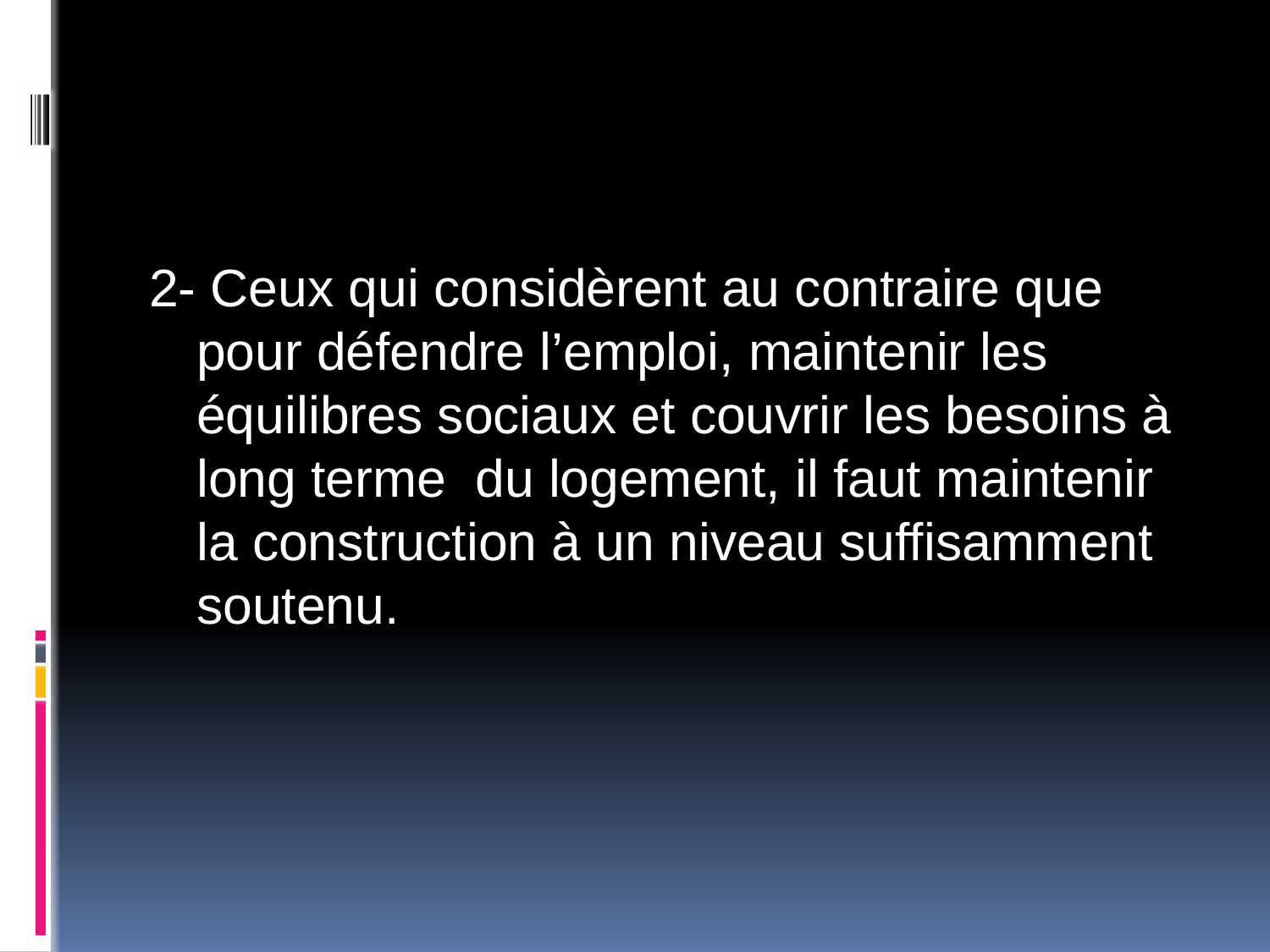

#
2- Ceux qui considèrent au contraire que pour défendre l’emploi, maintenir les équilibres sociaux et couvrir les besoins à long terme  du logement, il faut maintenir la construction à un niveau suffisamment soutenu.